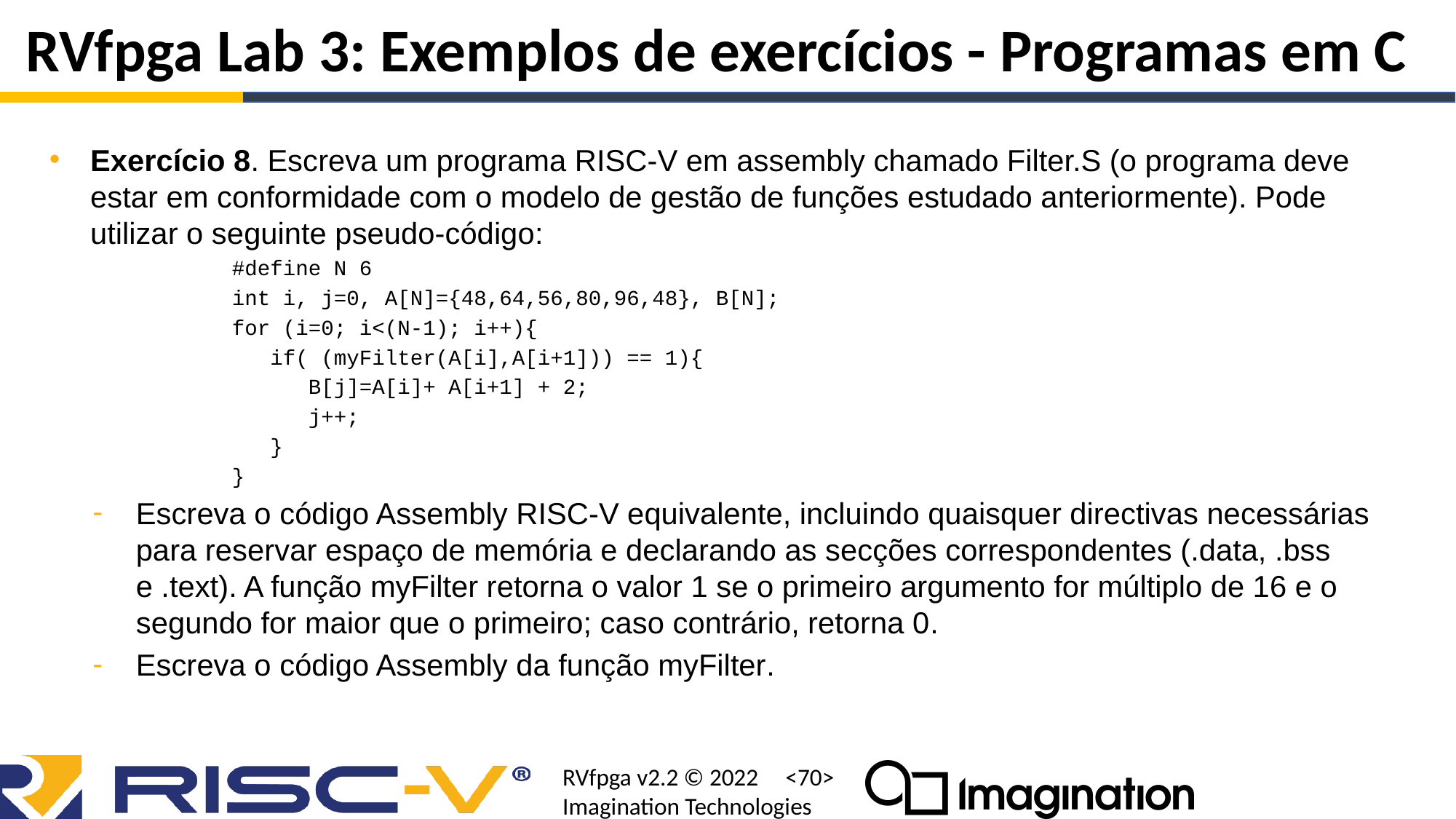

# RVfpga Lab 3: Exemplos de exercícios - Programas em C
Exercício 8. Escreva um programa RISC-V em assembly chamado Filter.S (o programa deve estar em conformidade com o modelo de gestão de funções estudado anteriormente). Pode utilizar o seguinte pseudo-código:
#define N 6
int i, j=0, A[N]={48,64,56,80,96,48}, B[N];
for (i=0; i<(N-1); i++){
   if( (myFilter(A[i],A[i+1])) == 1){
      B[j]=A[i]+ A[i+1] + 2;
      j++;
   }
}
Escreva o código Assembly RISC-V equivalente, incluindo quaisquer directivas necessárias para reservar espaço de memória e declarando as secções correspondentes (.data, .bss e .text). A função myFilter retorna o valor 1 se o primeiro argumento for múltiplo de 16 e o segundo for maior que o primeiro; caso contrário, retorna 0.
Escreva o código Assembly da função myFilter.